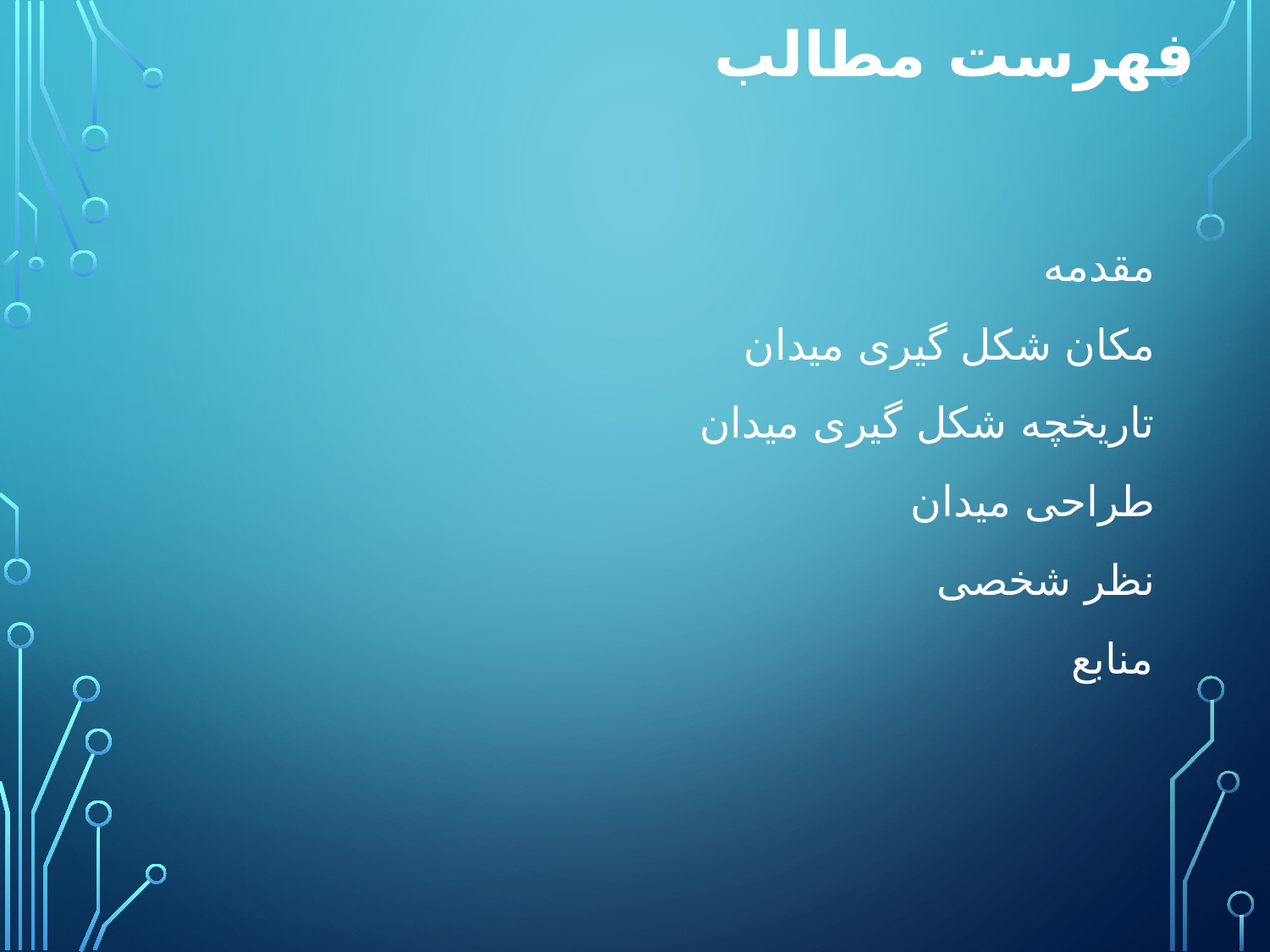

# فهرست مطالب
مقدمه
مکان شکل گیری میدان
تاریخچه شکل گیری میدان
طراحی میدان
نظر شخصی
منابع